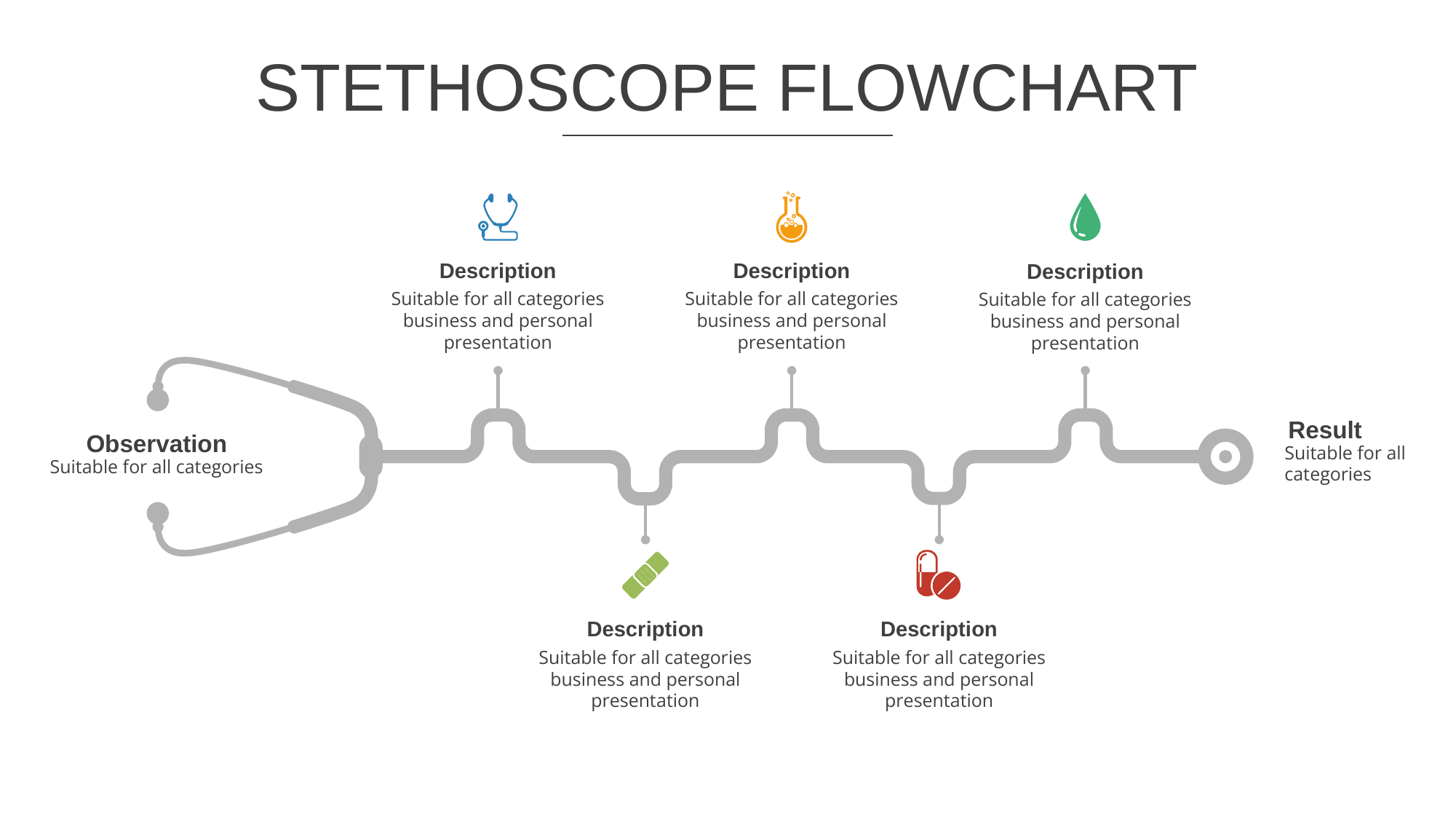

# STETHOSCOPE FLOWCHART

Description
Description
Description
Suitable for all categories business and personal presentation
Suitable for all categories business and personal presentation
Suitable for all categories business and personal presentation
Result
Observation
Suitable for all categories
Suitable for all categories

Description
Description
Suitable for all categories business and personal presentation
Suitable for all categories business and personal presentation